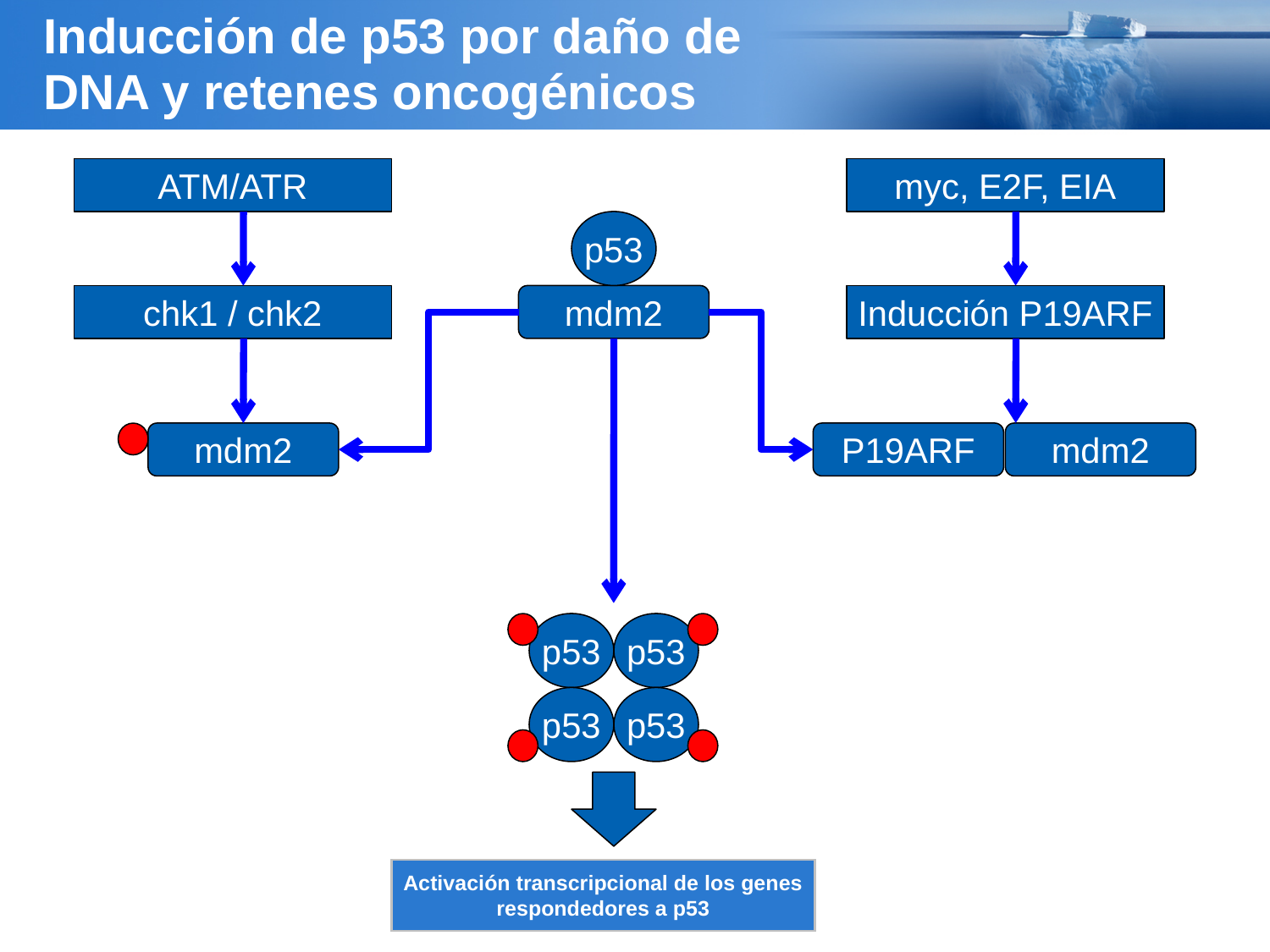

# Inducción de p53 por daño de DNA y retenes oncogénicos
ATM/ATR
myc, E2F, EIA
p53
chk1 / chk2
mdm2
Inducción P19ARF

mdm2
P19ARF
mdm2

p53
p53

p53
p53

Activación transcripcional de los genes respondedores a p53